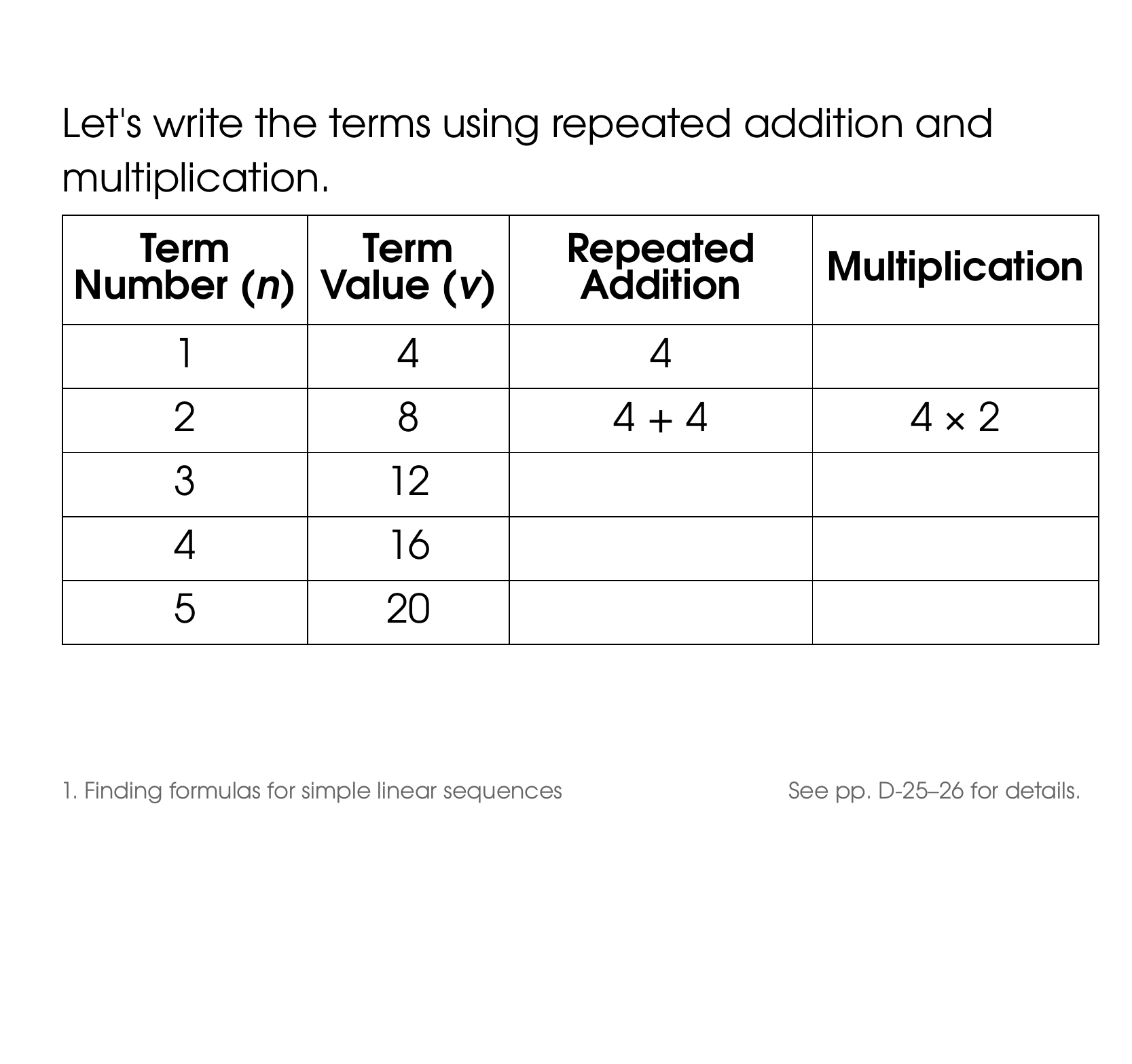

Let's write the terms using repeated addition and multiplication.
| Term Number (n) | Term Value (v) | Repeated Addition | Multiplication |
| --- | --- | --- | --- |
| 1 | 4 | 4 |  |
| 2 | 8 | 4 + 4 | 4 × 2 |
| 3 | 12 |  |  |
| 4 | 16 |  |  |
| 5 | 20 |  |  |
1. Finding formulas for simple linear sequences
See pp. D-25–26 for details.